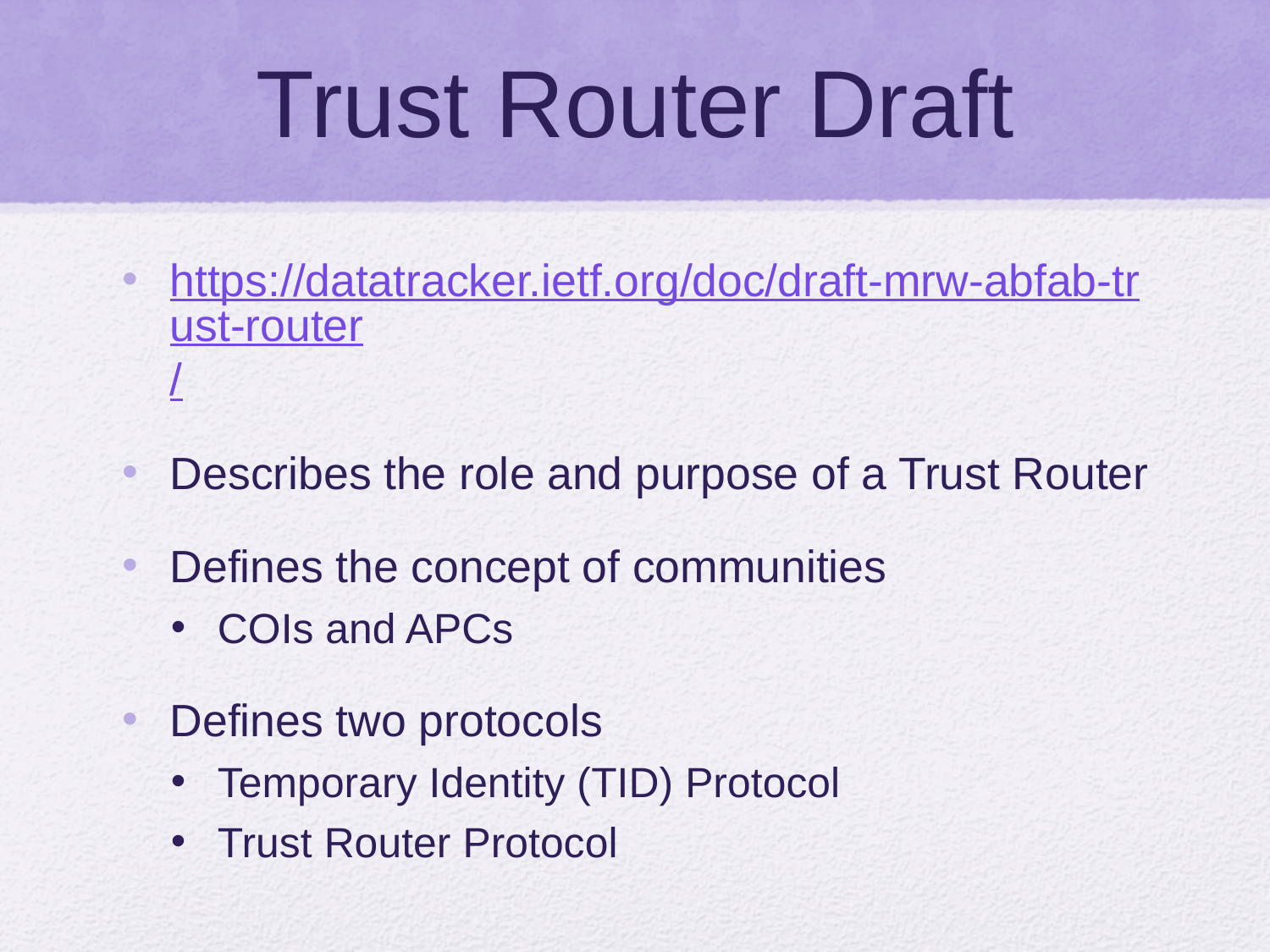

# Trust Router Draft
https://datatracker.ietf.org/doc/draft-mrw-abfab-trust-router/
Describes the role and purpose of a Trust Router
Defines the concept of communities
COIs and APCs
Defines two protocols
Temporary Identity (TID) Protocol
Trust Router Protocol